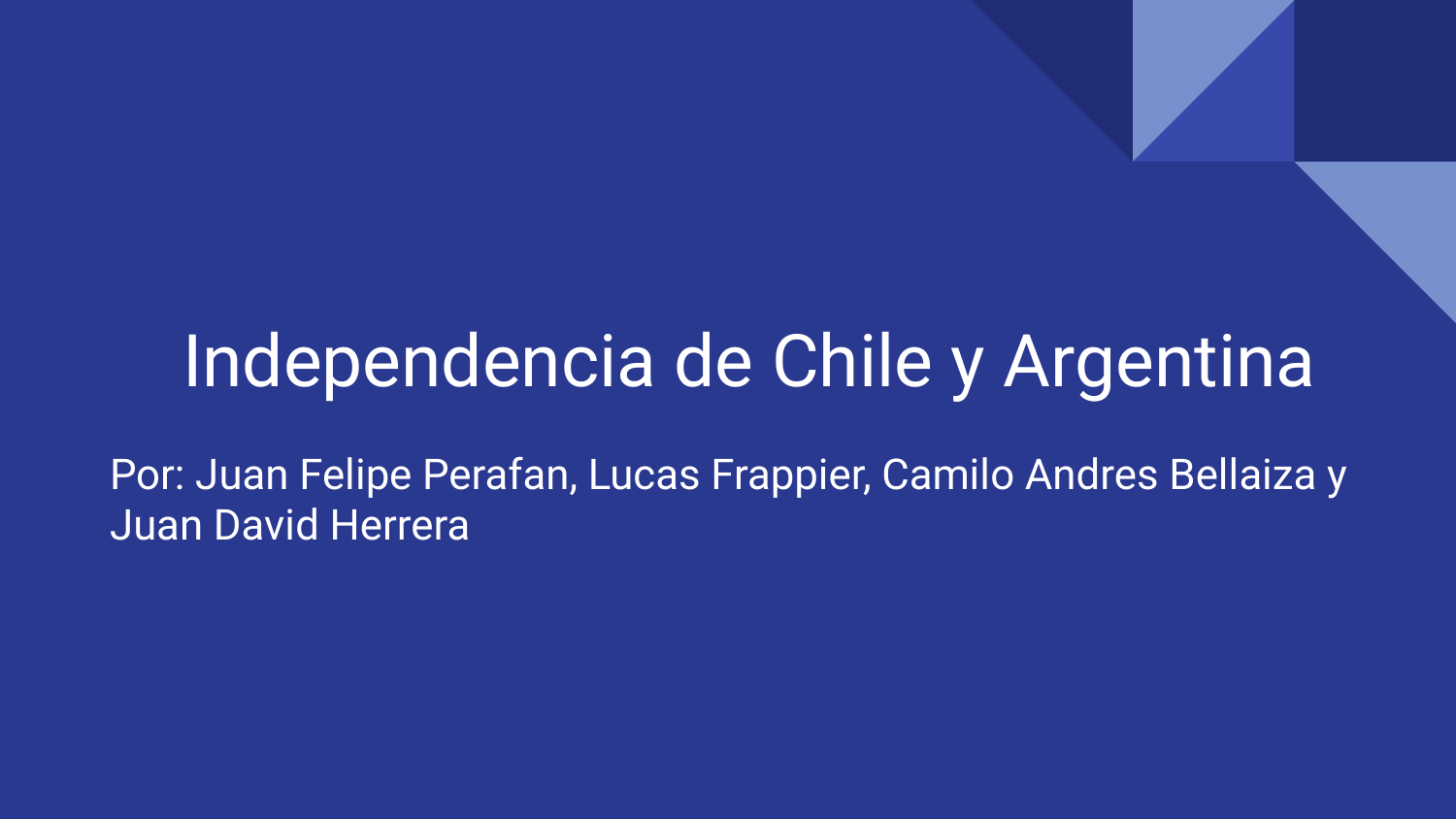

# Independencia de Chile y Argentina
Por: Juan Felipe Perafan, Lucas Frappier, Camilo Andres Bellaiza y Juan David Herrera